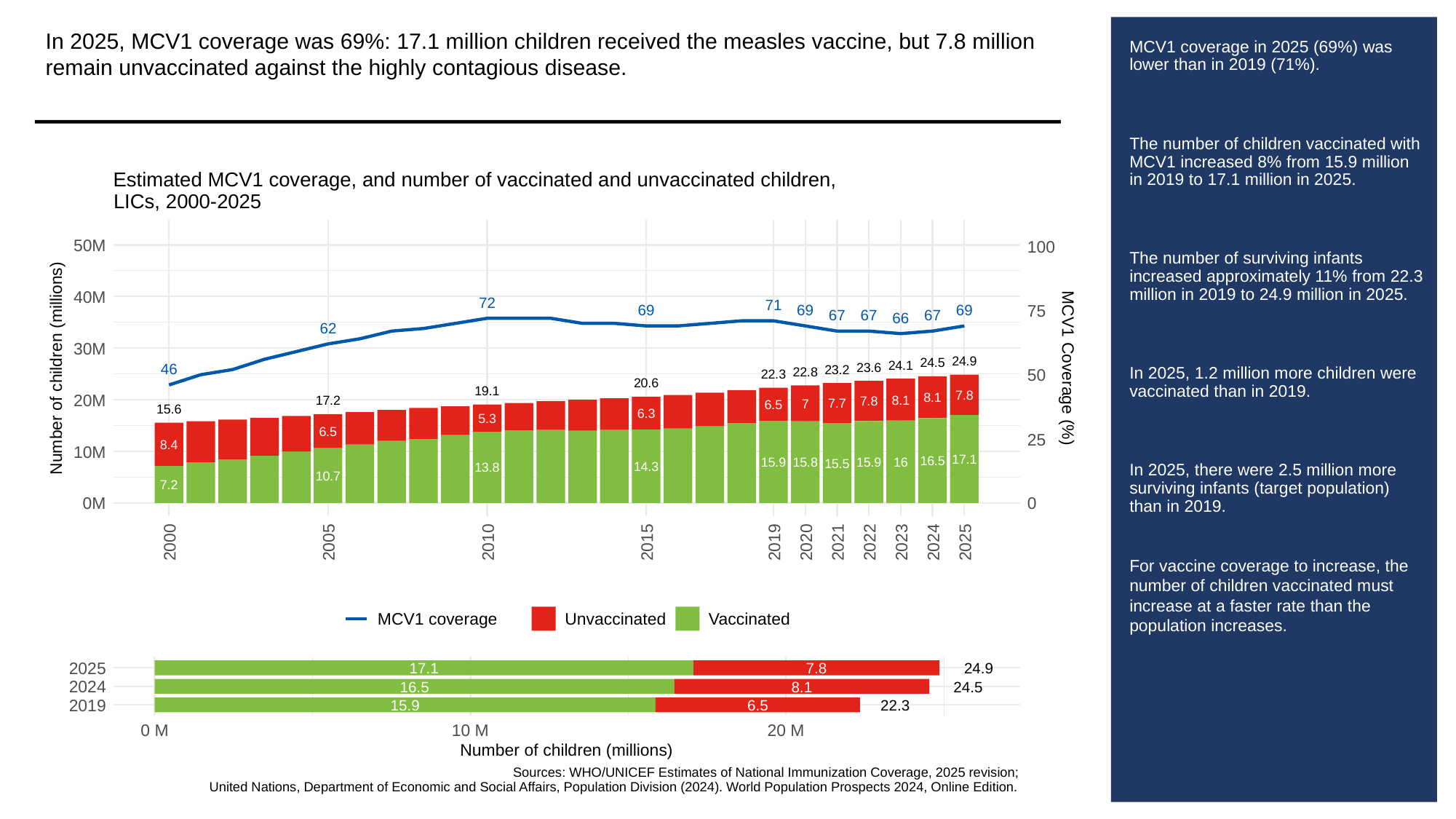

In 2025, MCV1 coverage was 69%: 17.1 million children received the measles vaccine, but 7.8 million remain unvaccinated against the highly contagious disease.
# MCV1 coverage in 2025 (69%) was lower than in 2019 (71%).

The number of children vaccinated with MCV1 increased 8% from 15.9 million in 2019 to 17.1 million in 2025.

The number of surviving infants increased approximately 11% from 22.3 million in 2019 to 24.9 million in 2025.

In 2025, 1.2 million more children were vaccinated than in 2019.

In 2025, there were 2.5 million more surviving infants (target population) than in 2019.

For vaccine coverage to increase, the number of children vaccinated must increase at a faster rate than the population increases.

Estimated MCV1 coverage, and number of vaccinated and unvaccinated children,
LICs, 2000-2025

50M
100

40M

72
71
69
69
69
75
67
67
67
66

62

30M

24.9
24.5
24.1
Number of children (millions)
MCV1 Coverage (%)
23.6
46
23.2
22.8
50
22.3

20.6

19.1

7.8

8.1

20M
8.1

17.2
7.8

7.7

7
6.5

15.6

6.3

5.3

6.5

25

8.4

10M

17.1

16.5
16
15.9
15.9
15.8
15.5

14.3

13.8

10.7

7.2
0M
0

2000
2005
2010
2015
2019
2020
2021
2022
2023
2024
2025

MCV1 coverage
Unvaccinated
Vaccinated

2025
17.1
7.8
24.9

2024
16.5
8.1
24.5

2019
15.9
6.5
22.3

0 M
10 M
20 M
Number of children (millions)
Sources: WHO/UNICEF Estimates of National Immunization Coverage, 2025 revision;
United Nations, Department of Economic and Social Affairs, Population Division (2024). World Population Prospects 2024, Online Edition.